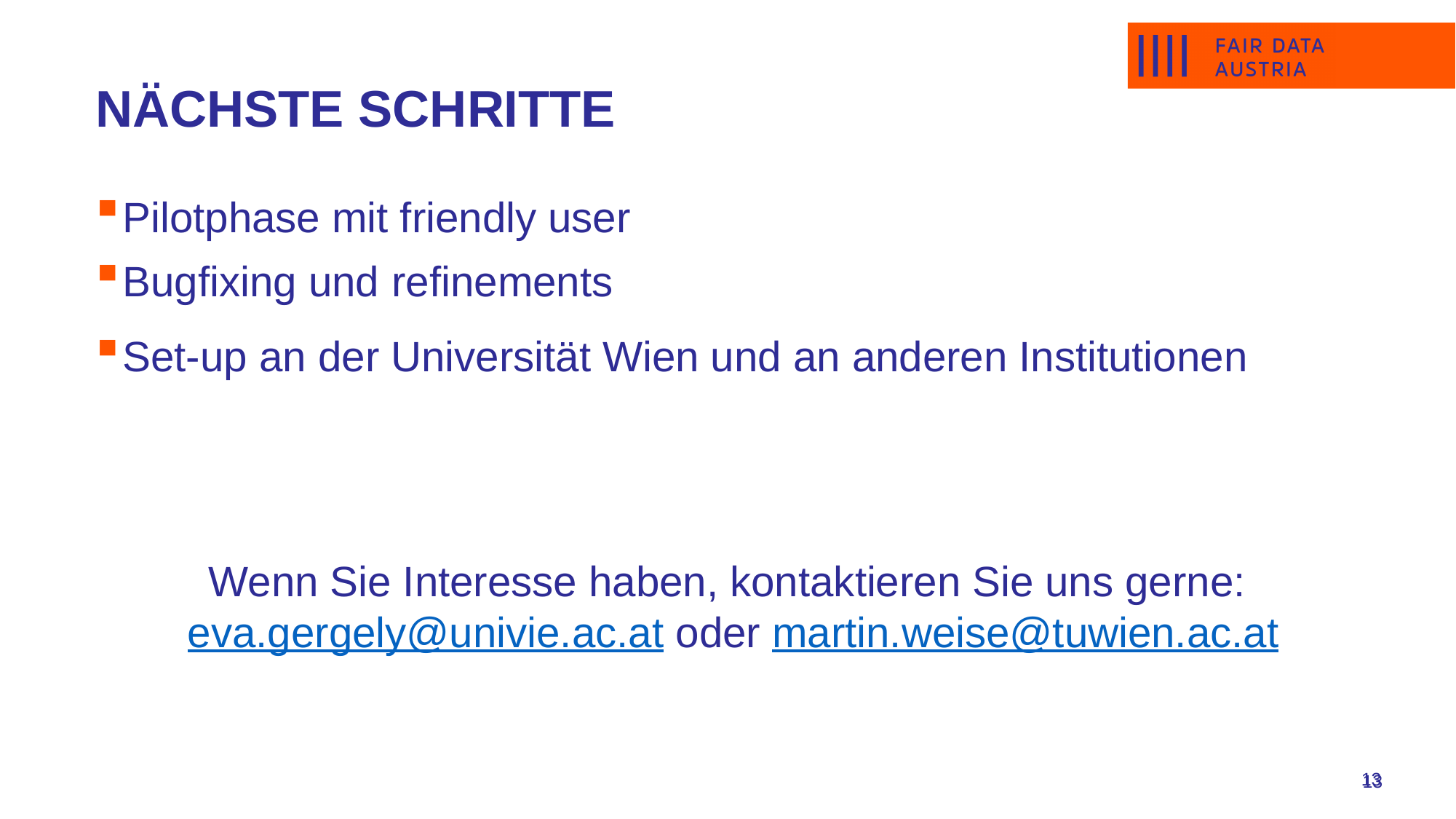

Nächste schritte
Pilotphase mit friendly user
Bugfixing und refinements
Set-up an der Universität Wien und an anderen Institutionen

Wenn Sie Interesse haben, kontaktieren Sie uns gerne: eva.gergely@univie.ac.at oder martin.weise@tuwien.ac.at
13